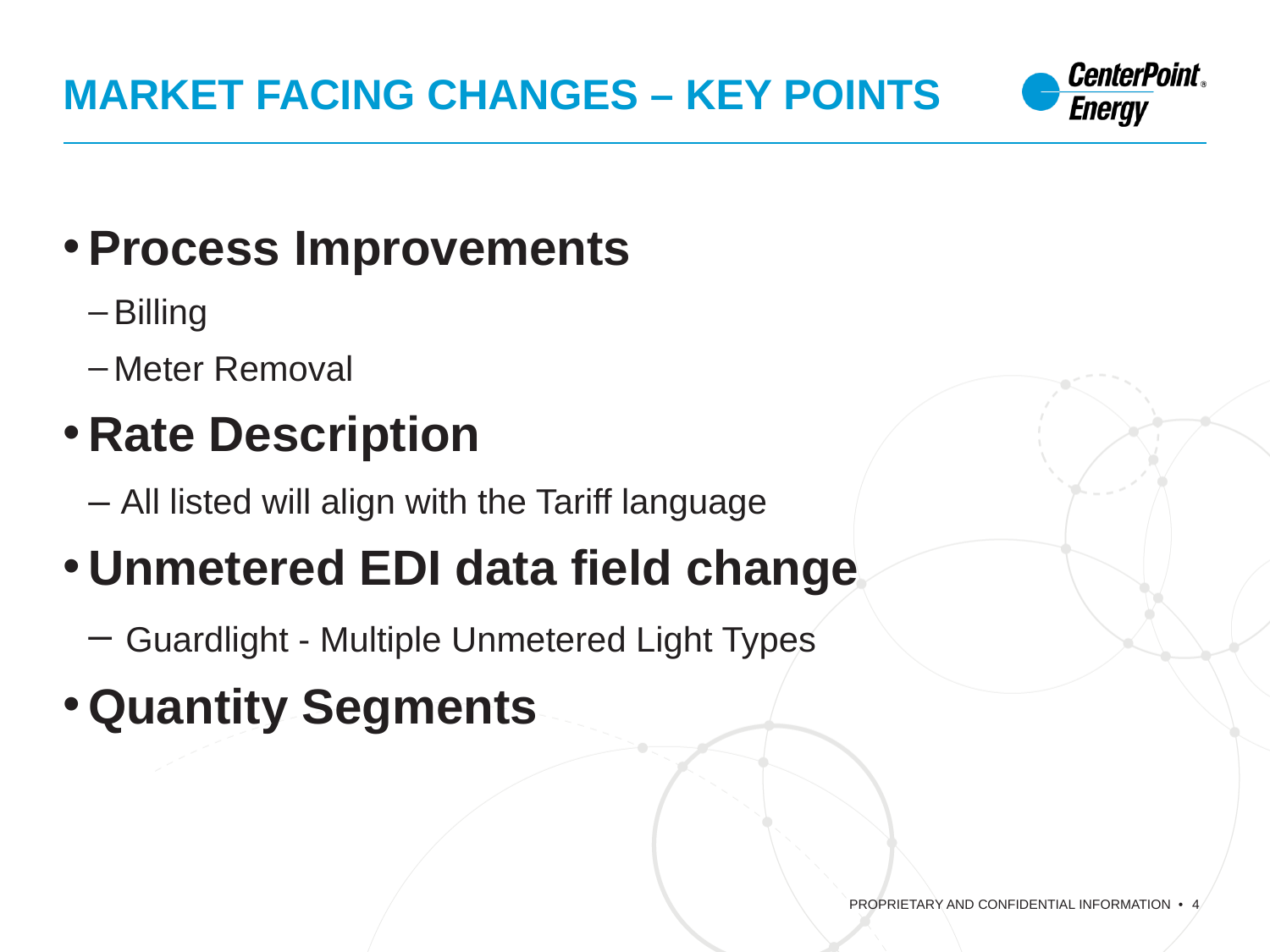

# Market Facing Changes – Key Points
Process Improvements
Billing
Meter Removal
Rate Description
– All listed will align with the Tariff language
Unmetered EDI data field change
 Guardlight - Multiple Unmetered Light Types
Quantity Segments

4